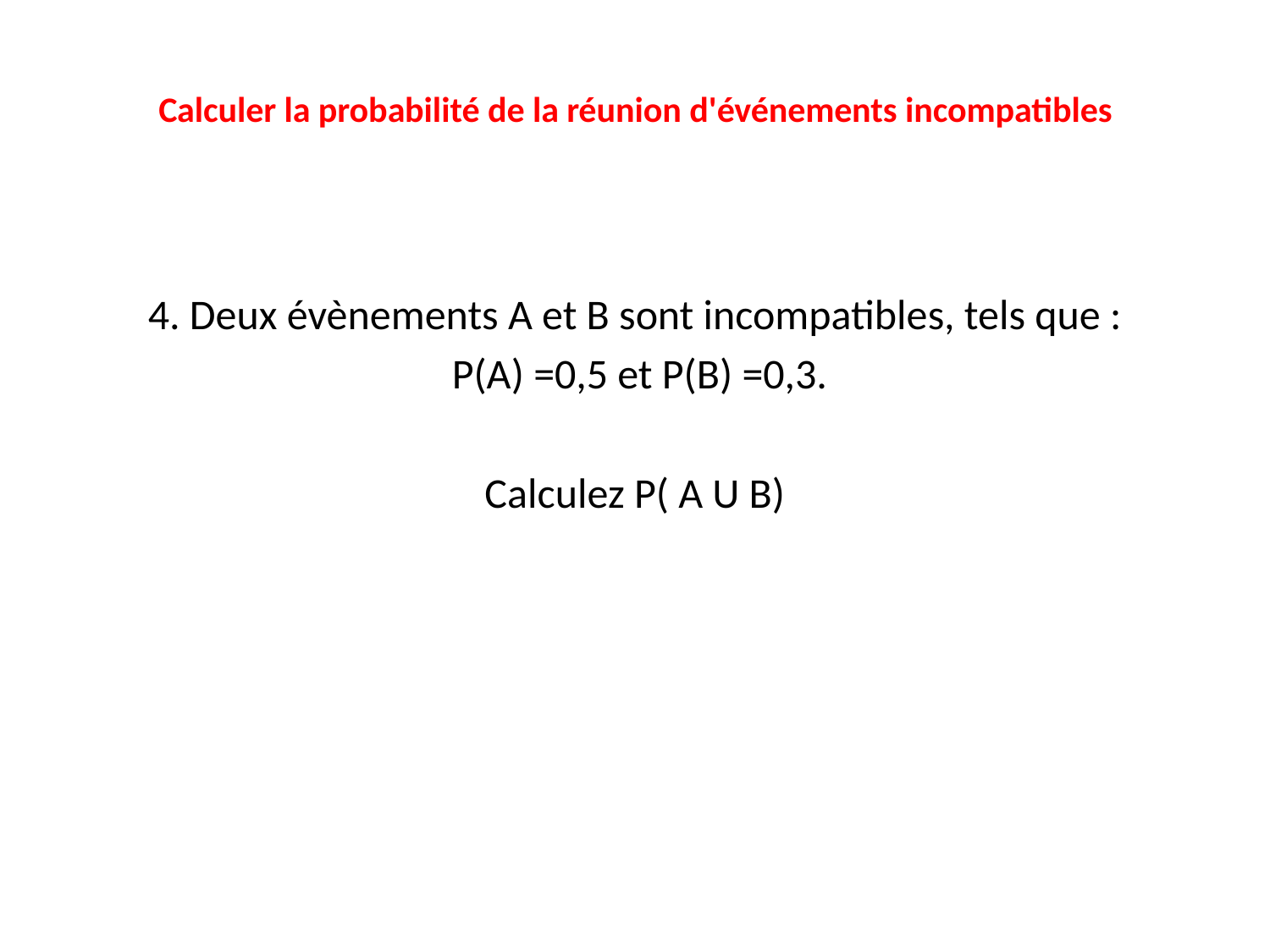

# Calculer la probabilité de la réunion d'événements incompatibles

4. Deux évènements A et B sont incompatibles, tels que :
 P(A) =0,5 et P(B) =0,3.

Calculez P( A U B)